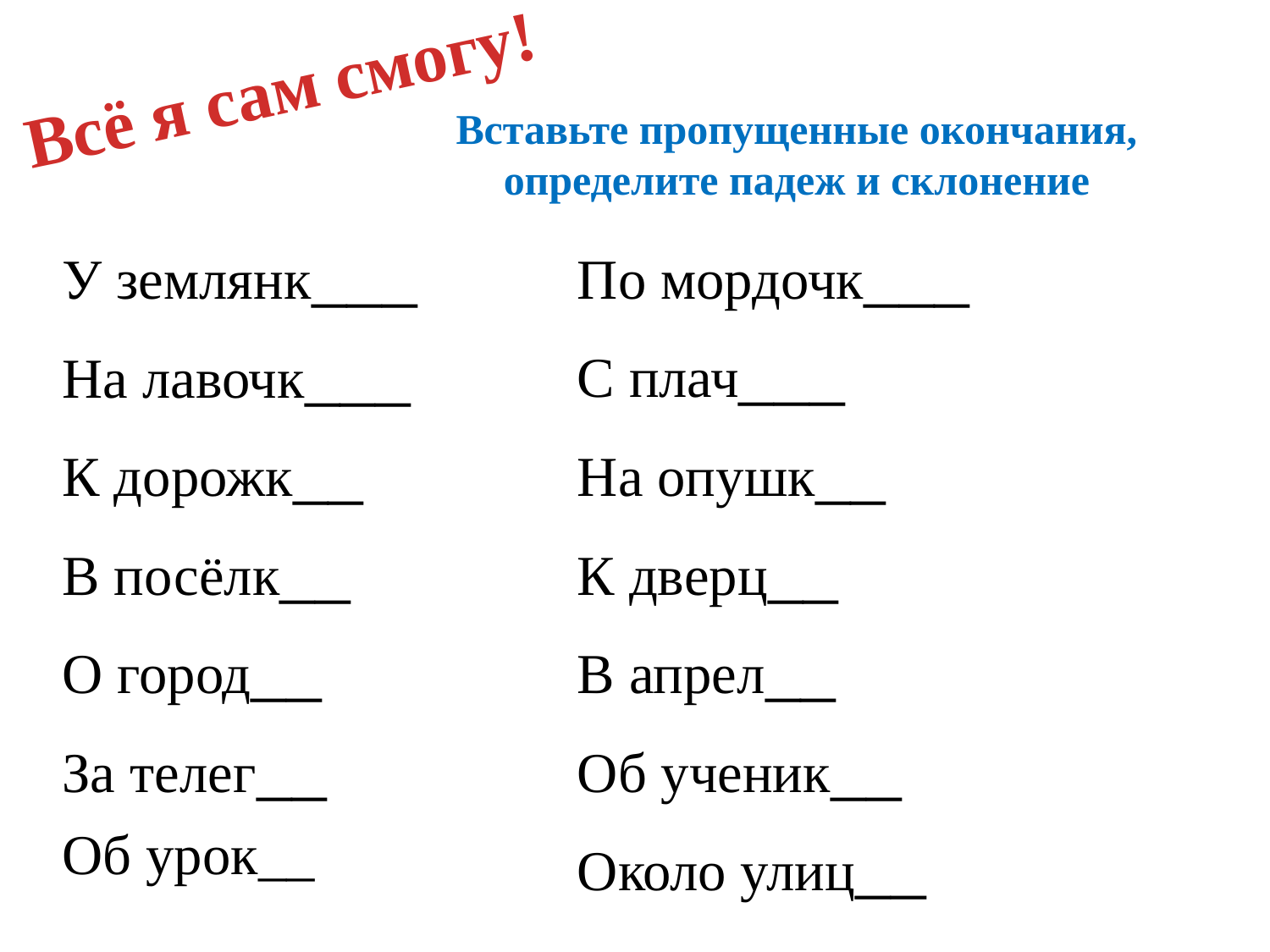

Всё я сам смогу!
# Вставьте пропущенные окончания, определите падеж и склонение

У землянк___
На лавочк___
К дорожк__
В посёлк__
О город__
За телег__
Об урок__

По мордочк___
С плач___
На опушк__
К дверц__
В апрел__
Об ученик__
Около улиц__